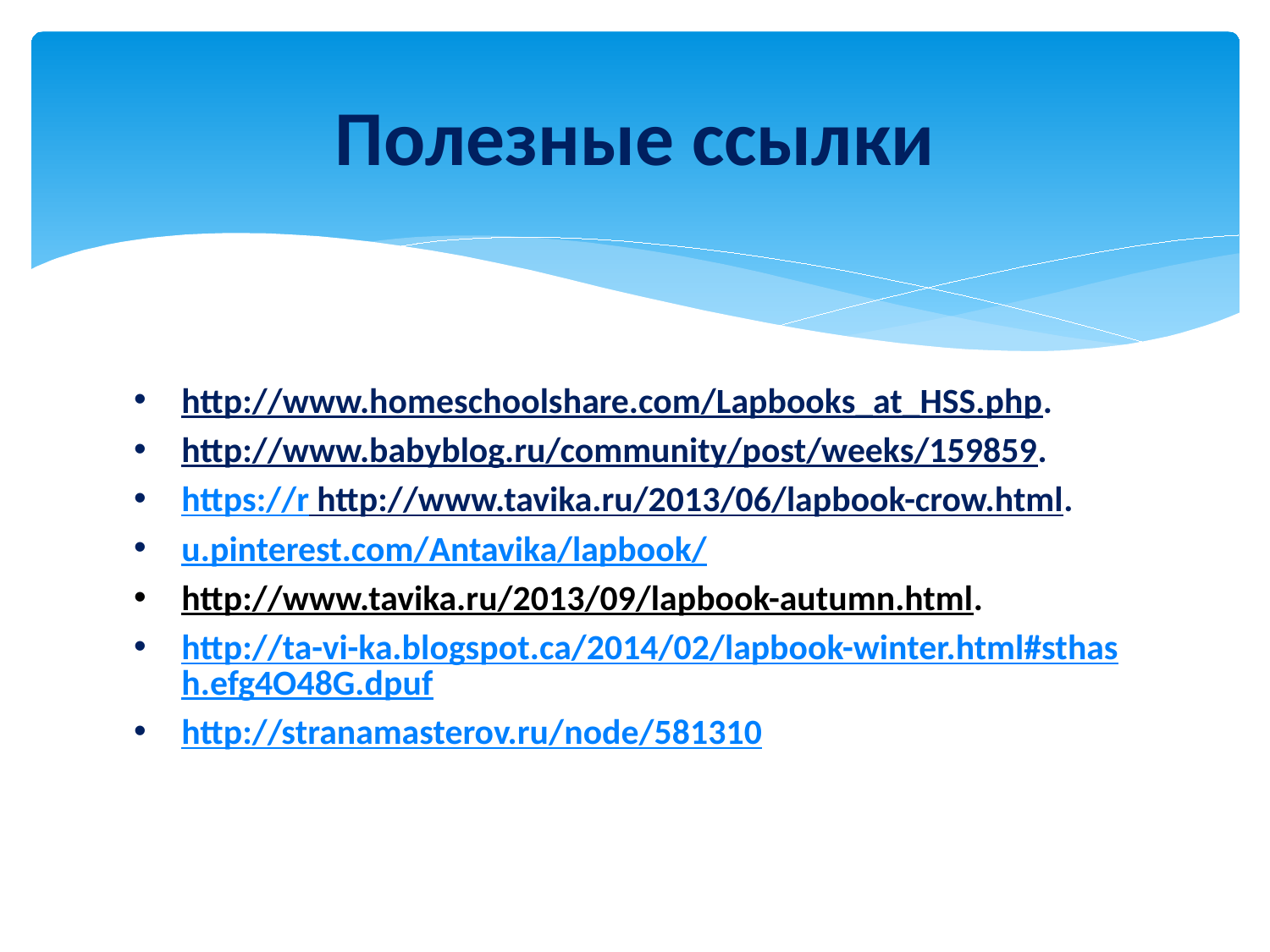

# Полезные ссылки
http://www.homeschoolshare.com/Lapbooks_at_HSS.php.
http://www.babyblog.ru/community/post/weeks/159859.
https://r http://www.tavika.ru/2013/06/lapbook-crow.html.
u.pinterest.com/Antavika/lapbook/
http://www.tavika.ru/2013/09/lapbook-autumn.html.
http://ta-vi-ka.blogspot.ca/2014/02/lapbook-winter.html#sthash.efg4O48G.dpuf
http://stranamasterov.ru/node/581310